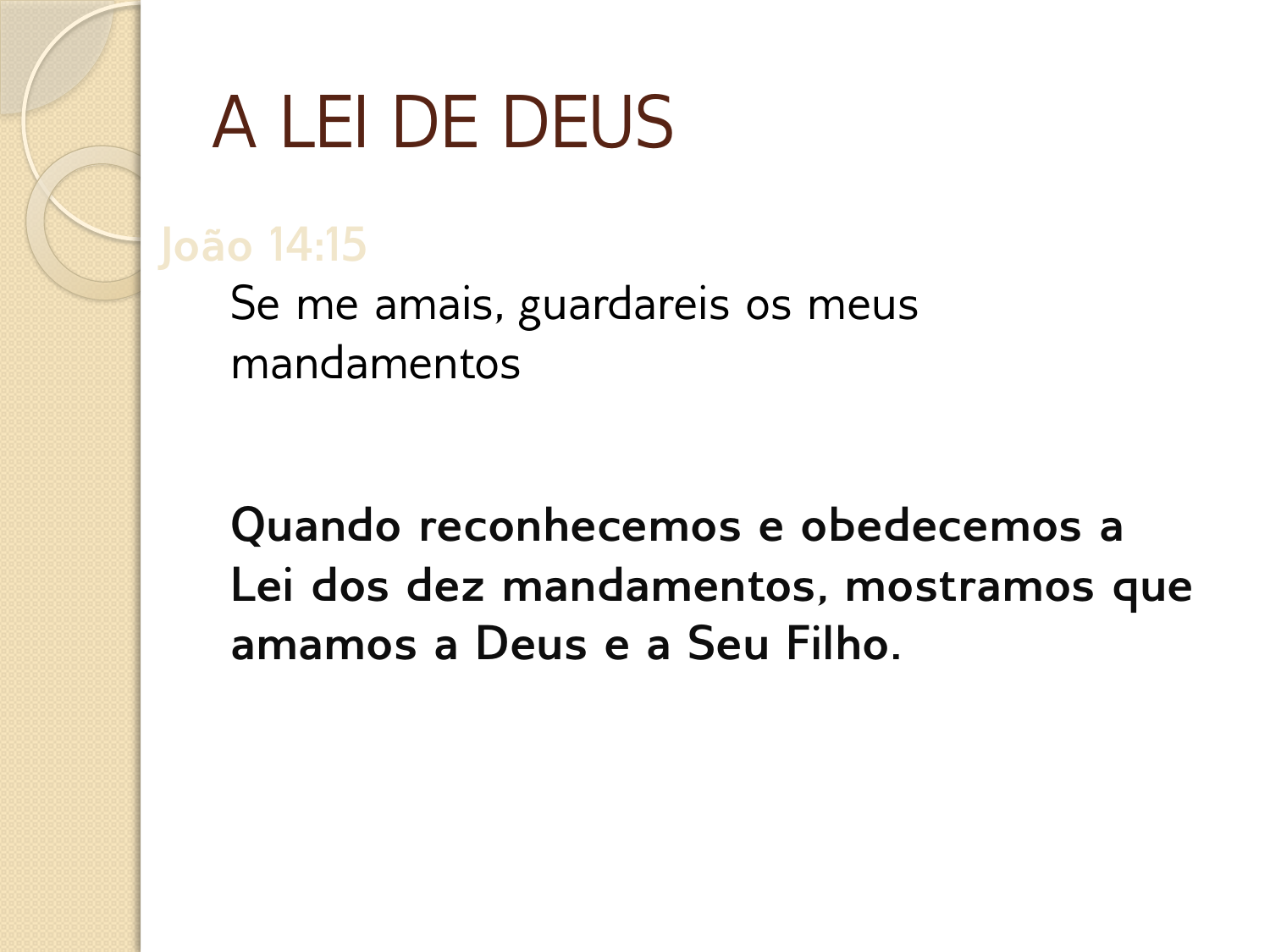

# A LEI DE DEUS
João 14:15
Se me amais, guardareis os meus mandamentos
Quando reconhecemos e obedecemos a Lei dos dez mandamentos, mostramos que amamos a Deus e a Seu Filho.